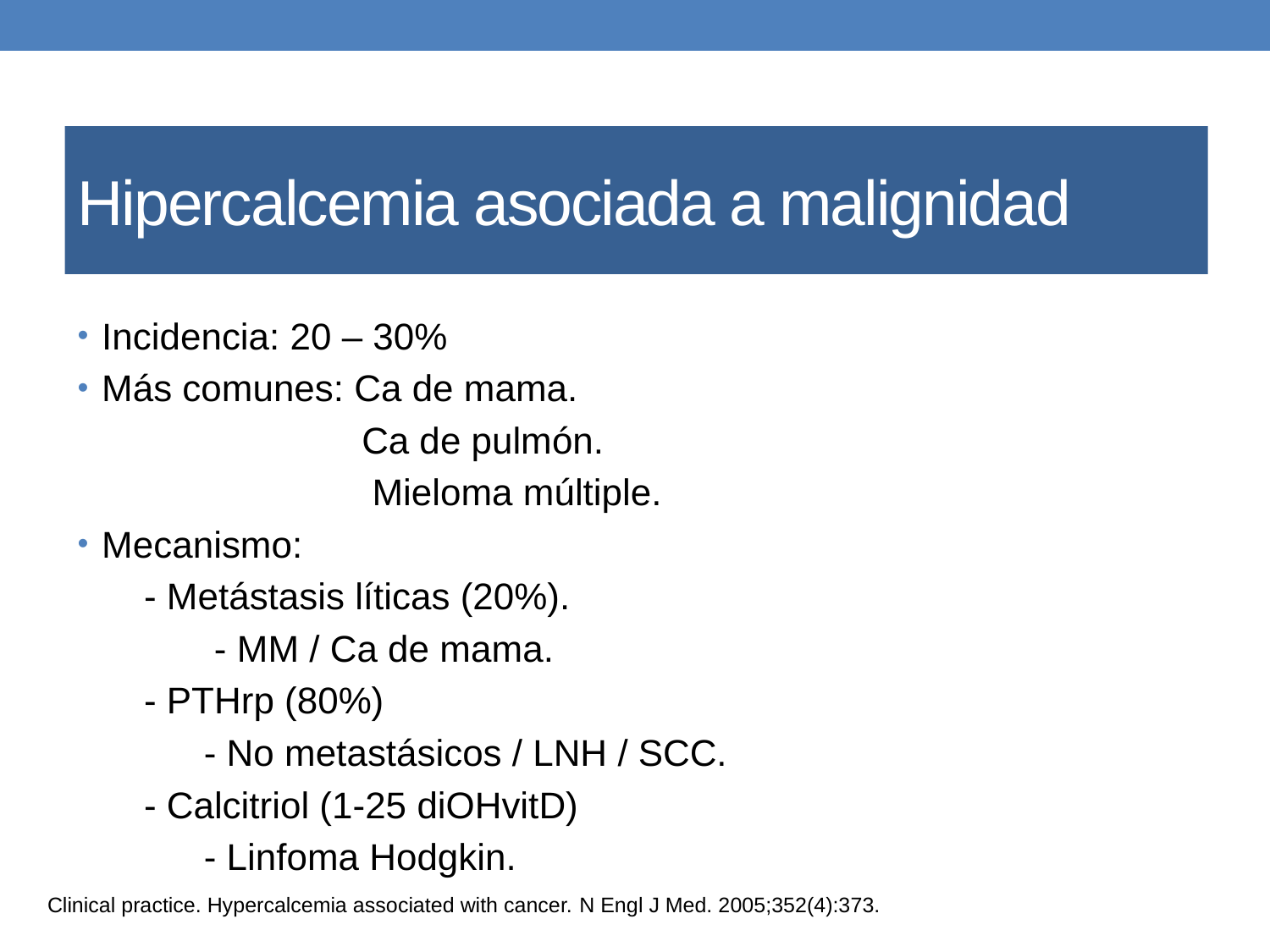

# Hipercalcemia asociada a malignidad
Incidencia: 20 – 30%
Más comunes: Ca de mama.
                          Ca de pulmón.
                           Mieloma múltiple.
Mecanismo:
     - Metástasis líticas (20%).
    	 - MM / Ca de mama.
     - PTHrp (80%)
     	- No metastásicos / LNH / SCC.
     - Calcitriol (1-25 diOHvitD)
  	- Linfoma Hodgkin.
Clinical practice. Hypercalcemia associated with cancer. N Engl J Med. 2005;352(4):373.